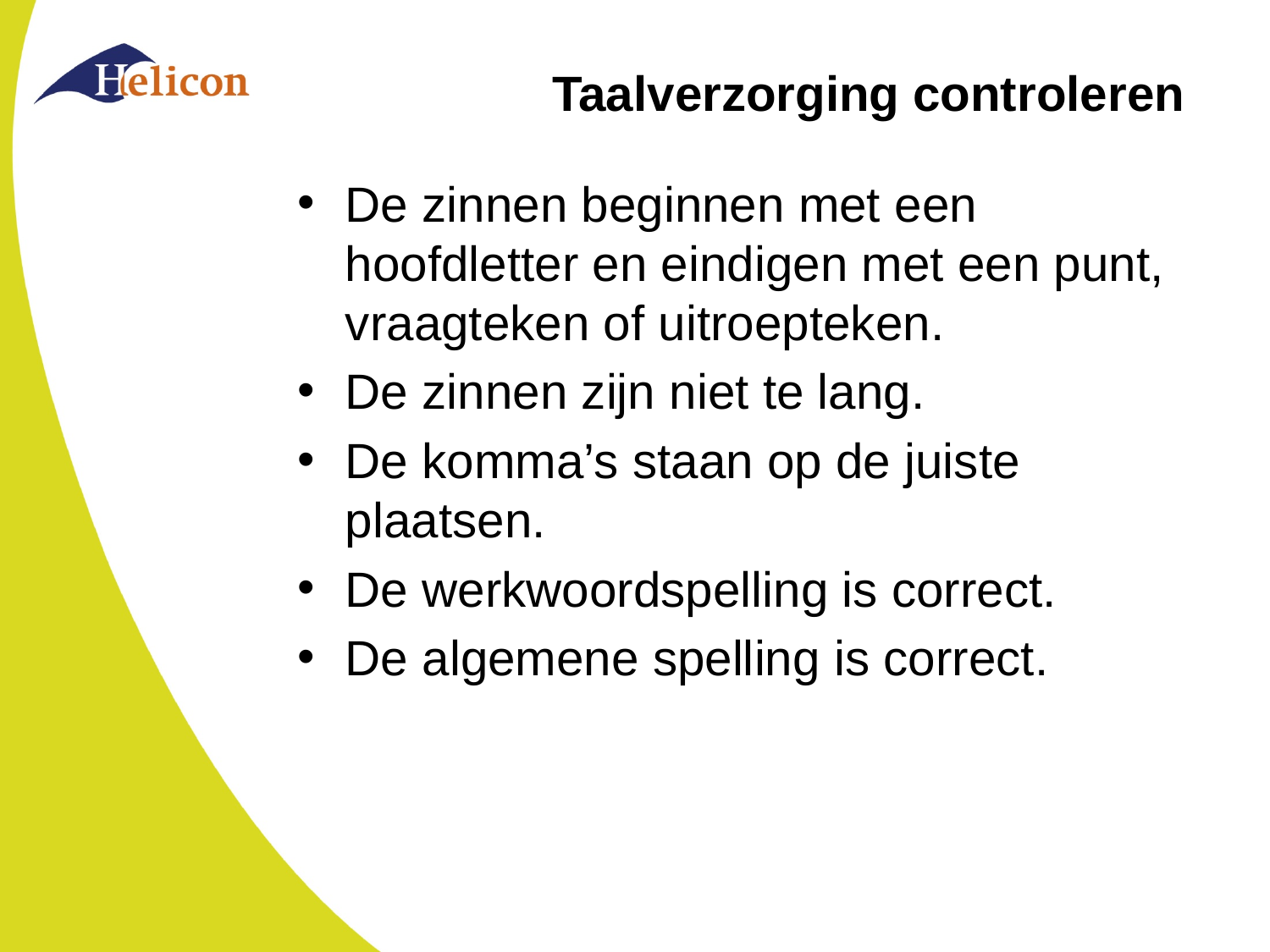

# Taalverzorging controleren
De zinnen beginnen met een hoofdletter en eindigen met een punt, vraagteken of uitroepteken.
De zinnen zijn niet te lang.
De komma’s staan op de juiste plaatsen.
De werkwoordspelling is correct.
De algemene spelling is correct.